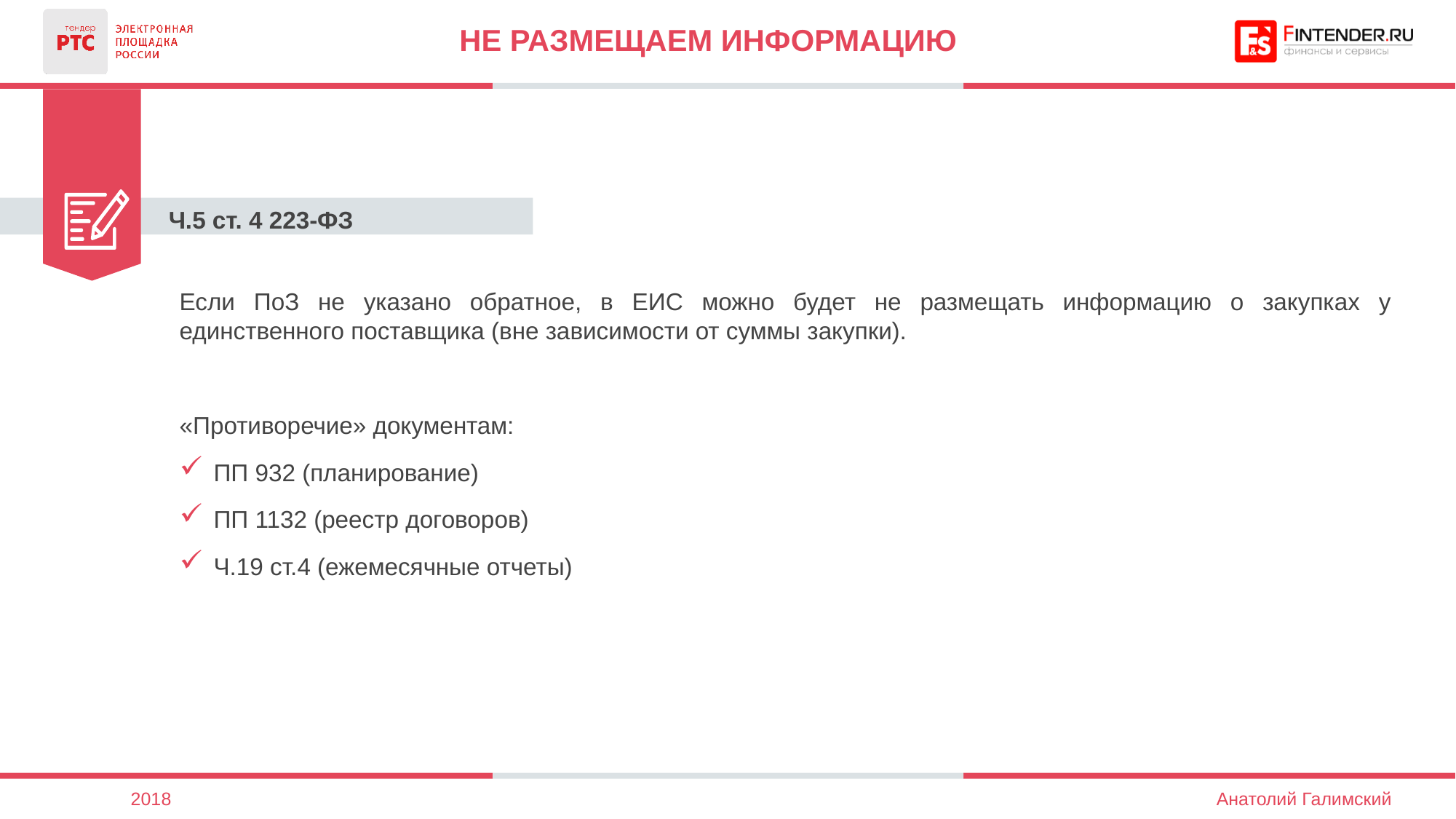

# НЕ РАЗМЕЩАЕМ ИНФОРМАЦИЮ

Ч.5 ст. 4 223-ФЗ
Если ПоЗ не указано обратное, в ЕИС можно будет не размещать информацию о закупках у единственного поставщика (вне зависимости от суммы закупки).

«Противоречие» документам:
ПП 932 (планирование)
ПП 1132 (реестр договоров)
Ч.19 ст.4 (ежемесячные отчеты)

2018
Анатолий Галимский